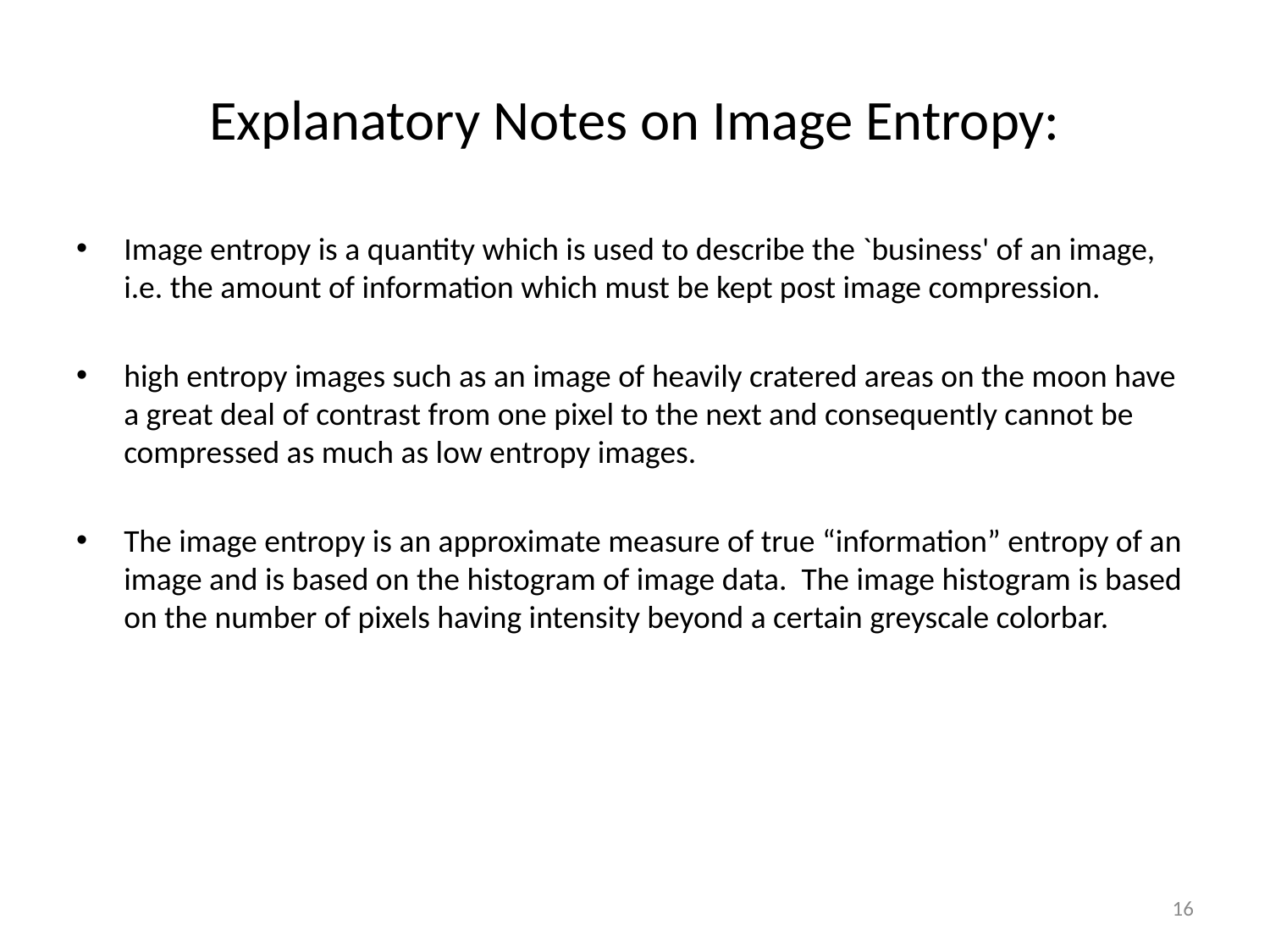

# Explanatory Notes on Image Entropy:
Image entropy is a quantity which is used to describe the `business' of an image, i.e. the amount of information which must be kept post image compression.

high entropy images such as an image of heavily cratered areas on the moon have a great deal of contrast from one pixel to the next and consequently cannot be compressed as much as low entropy images.

The image entropy is an approximate measure of true “information” entropy of an image and is based on the histogram of image data.  The image histogram is based on the number of pixels having intensity beyond a certain greyscale colorbar.
16